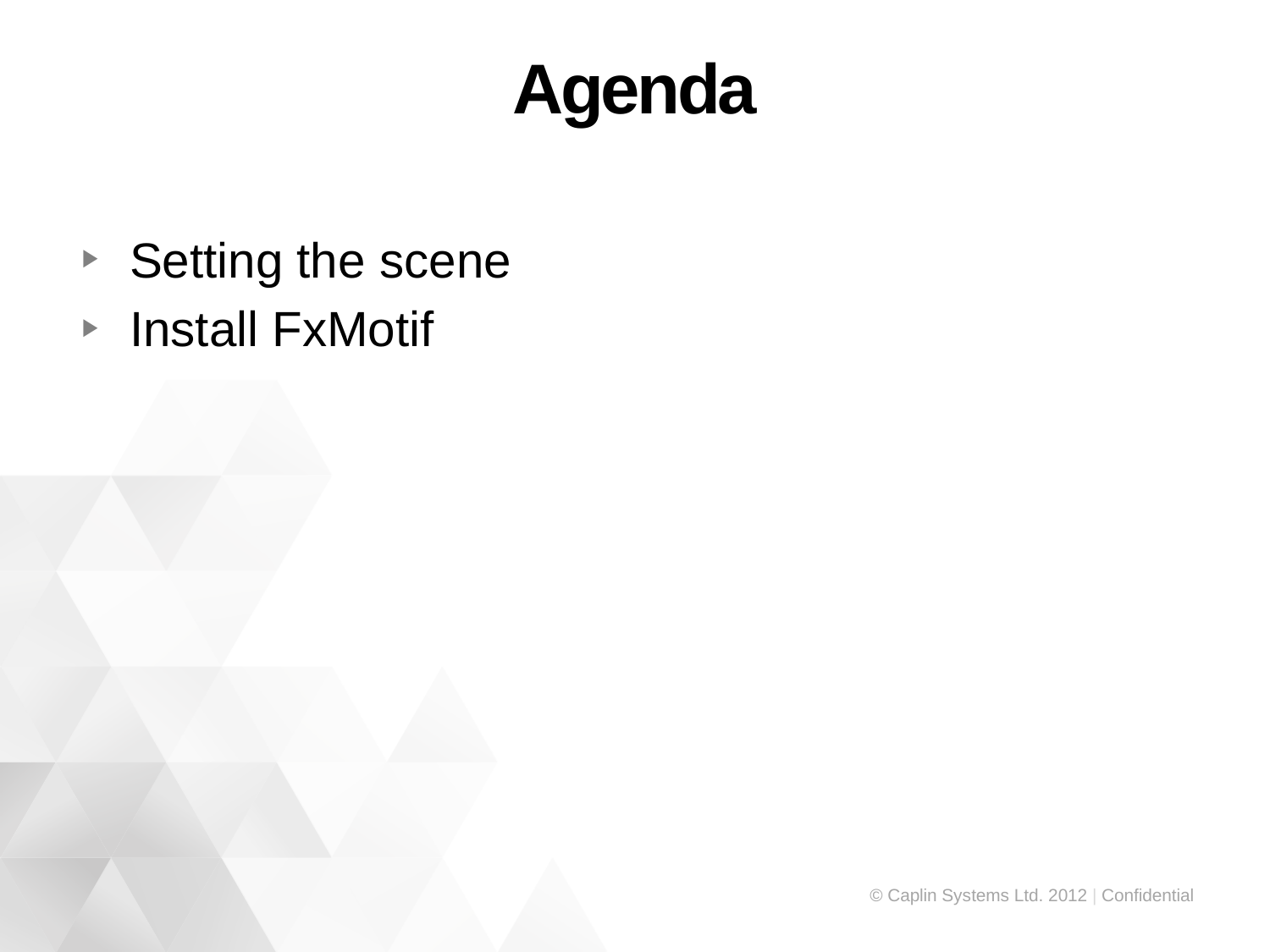

# Agenda
Setting the scene
Install FxMotif